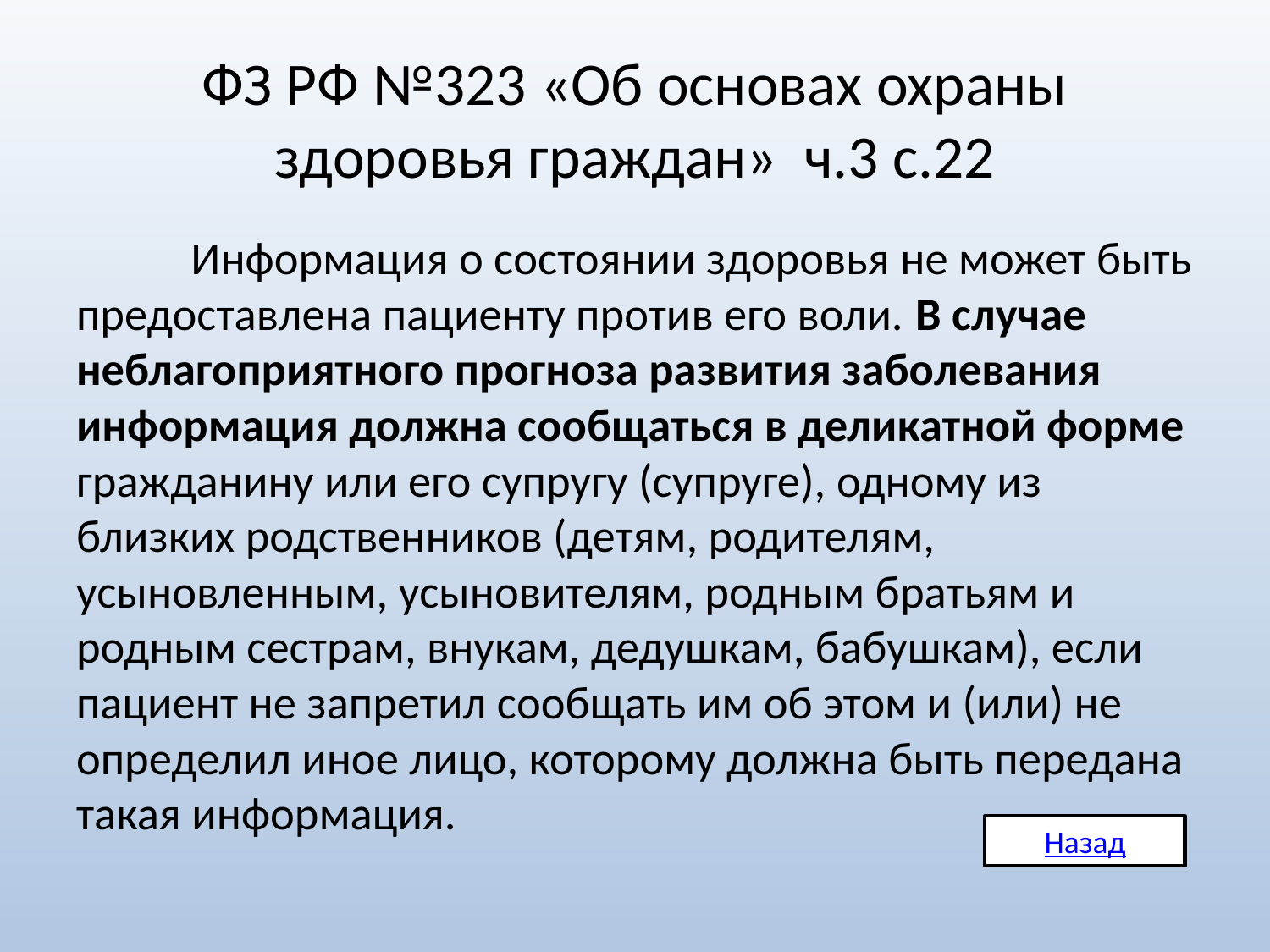

# ФЗ РФ №323 «Об основах охраны здоровья граждан»  ч.3 с.22
	 Информация о состоянии здоровья не может быть предоставлена пациенту против его воли. В случае неблагоприятного прогноза развития заболевания информация должна сообщаться в деликатной форме гражданину или его супругу (супруге), одному из близких родственников (детям, родителям, усыновленным, усыновителям, родным братьям и родным сестрам, внукам, дедушкам, бабушкам), если пациент не запретил сообщать им об этом и (или) не определил иное лицо, которому должна быть передана такая информация.
Назад